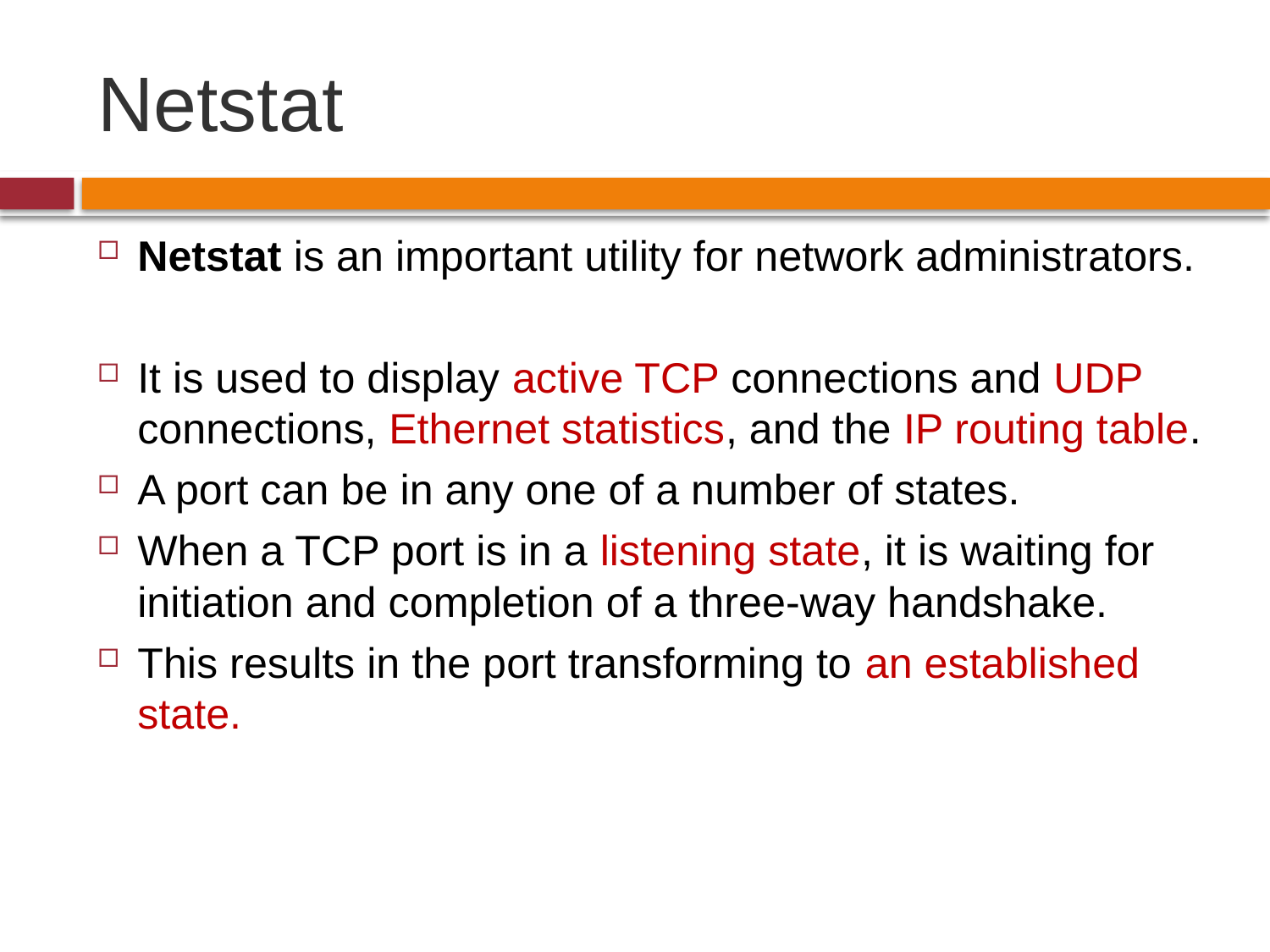

# Netstat
Netstat is an important utility for network administrators.

It is used to display active TCP connections and UDP connections, Ethernet statistics, and the IP routing table.
A port can be in any one of a number of states.
When a TCP port is in a listening state, it is waiting for initiation and completion of a three-way handshake.
This results in the port transforming to an established state.